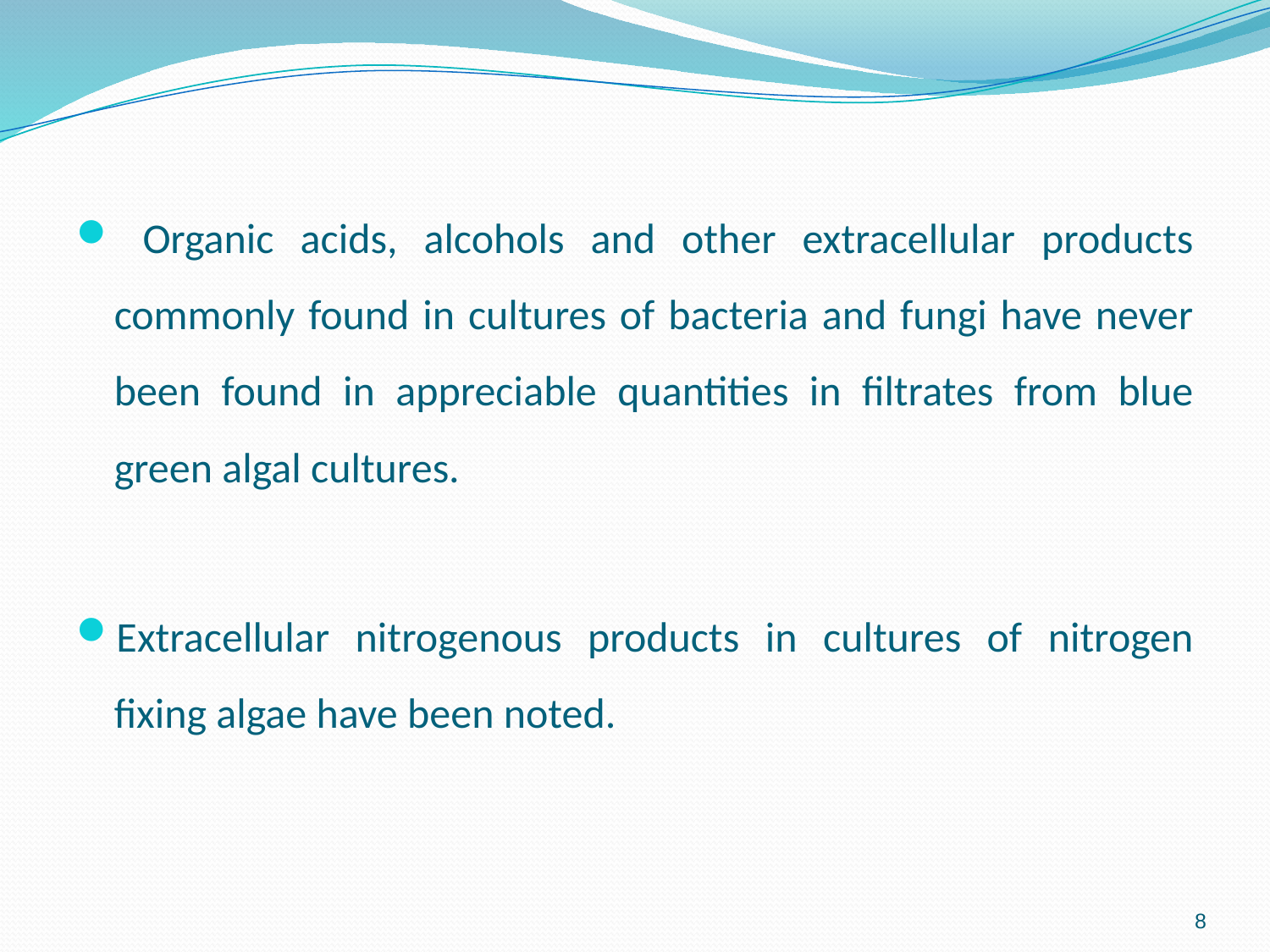

Organic acids, alcohols and other extracellular products commonly found in cultures of bacteria and fungi have never been found in appreciable quantities in filtrates from blue green algal cultures.

Extracellular nitrogenous products in cultures of nitrogen fixing algae have been noted.
8